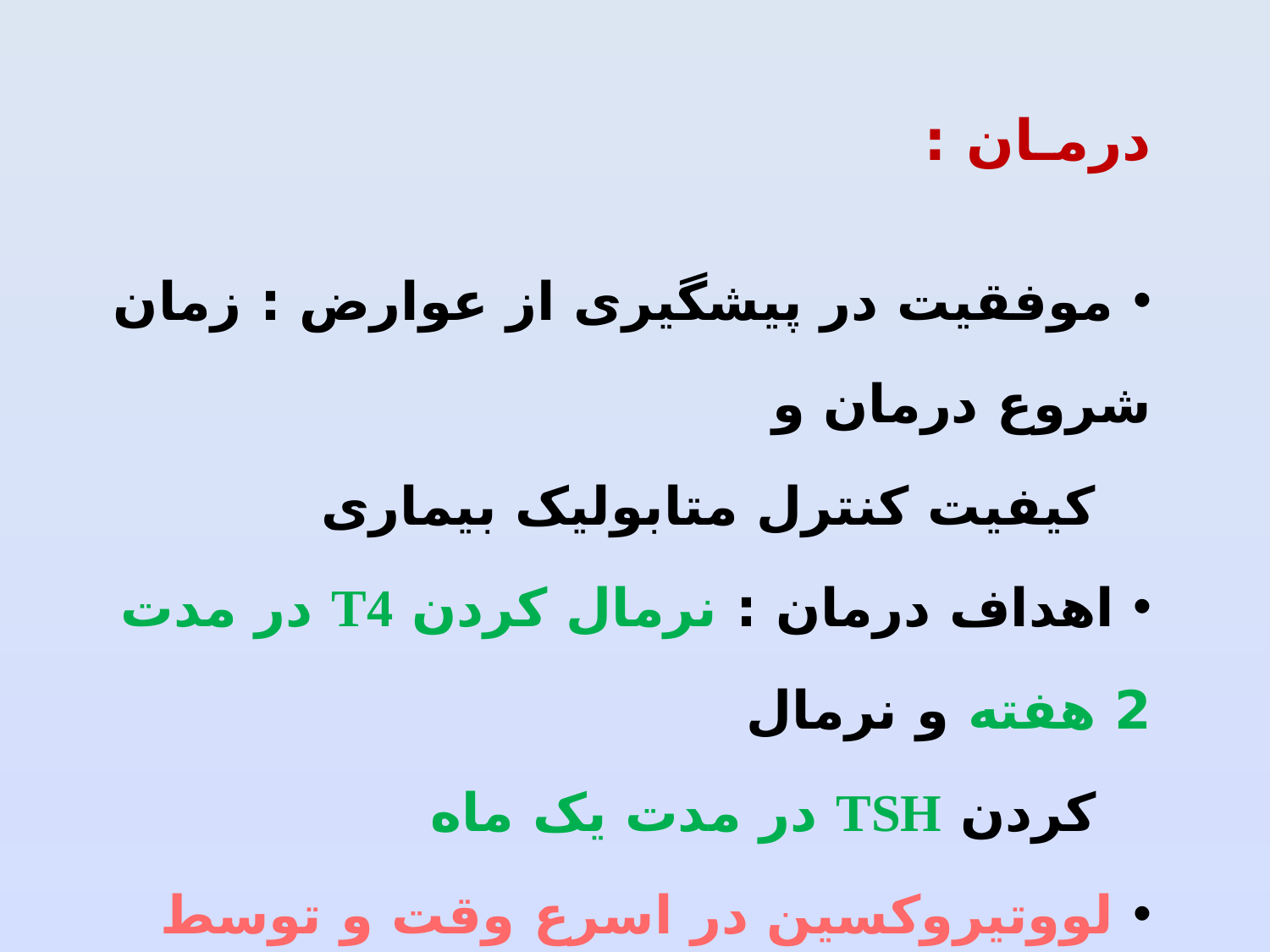

درمـان :
 موفقیت در پیشگیری از عوارض : زمان شروع درمان و
   کیفیت کنترل متابولیک بیماری
 اهداف درمان : نرمال کردن T4 در مدت 2 هفته و نرمال
   کردن TSH در مدت یک ماه
 لووتیروکسین در اسرع وقت و توسط اولین پزشک در
   دسترس